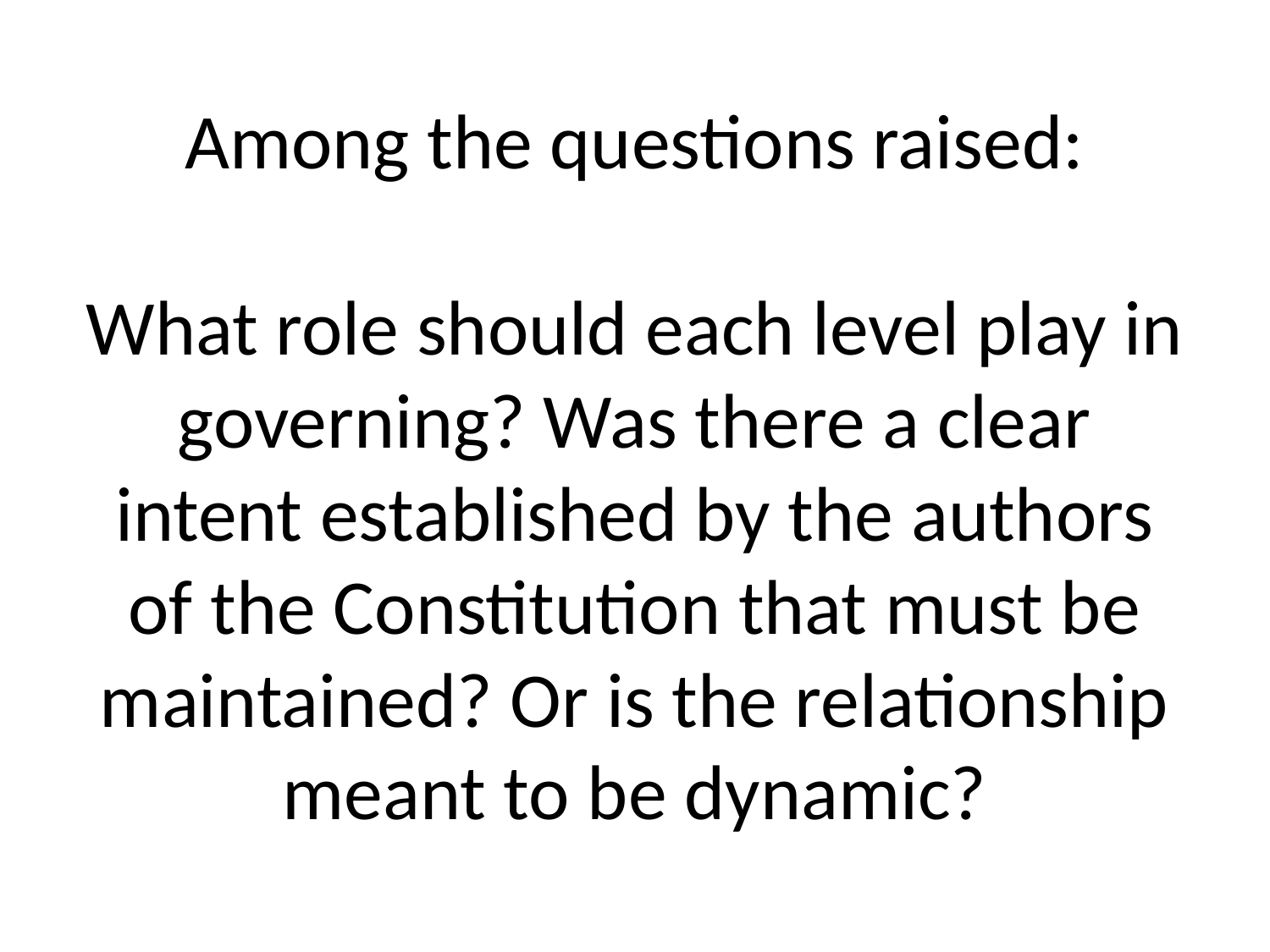

# Among the questions raised: What role should each level play in governing? Was there a clear intent established by the authors of the Constitution that must be maintained? Or is the relationship meant to be dynamic?